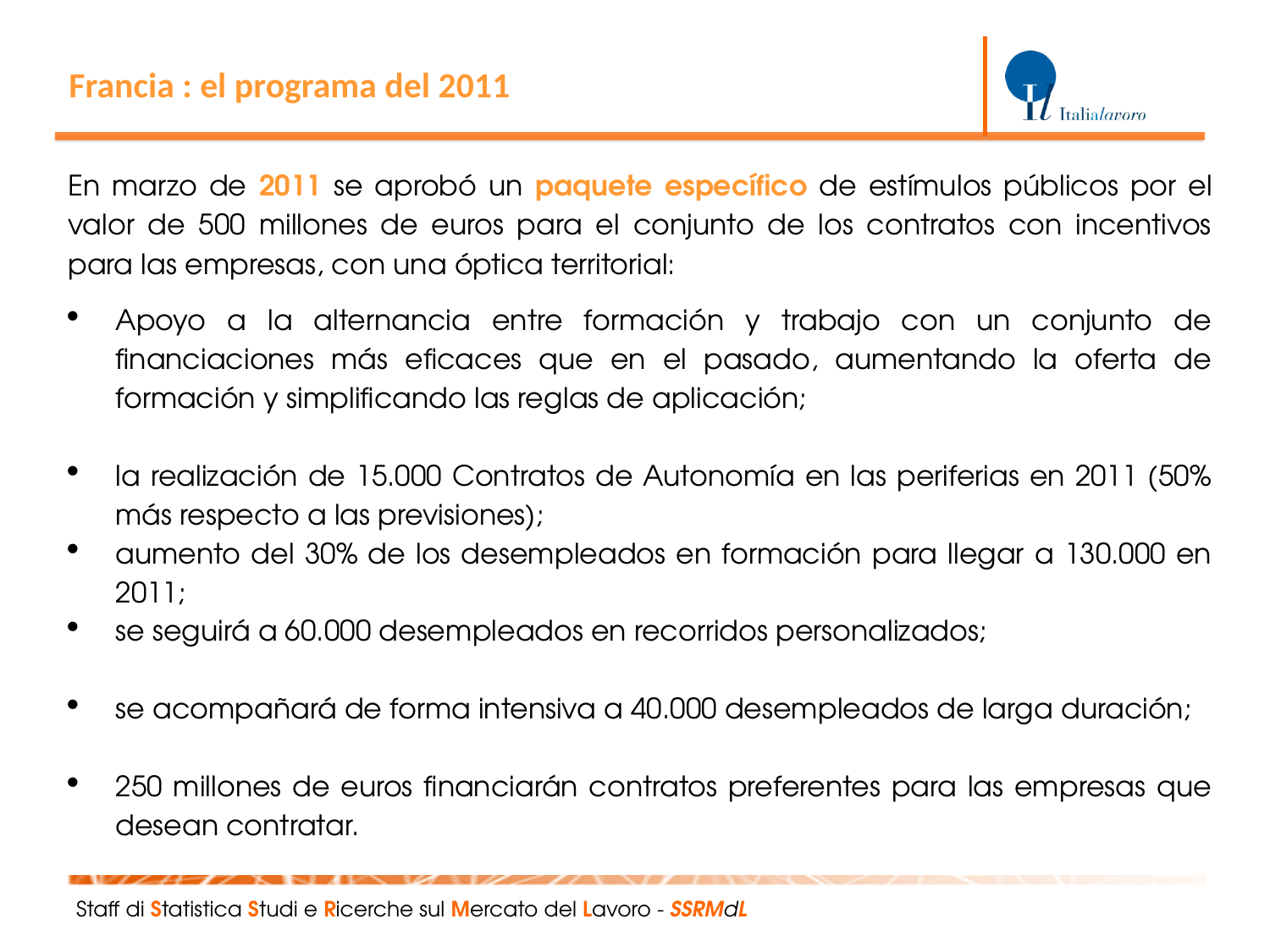

Francia : el programa del 2011
En marzo de 2011 se aprobó un paquete específico de estímulos públicos por el valor de 500 millones de euros para el conjunto de los contratos con incentivos para las empresas, con una óptica territorial:
Apoyo a la alternancia entre formación y trabajo con un conjunto de financiaciones más eficaces que en el pasado, aumentando la oferta de formación y simplificando las reglas de aplicación;

la realización de 15.000 Contratos de Autonomía en las periferias en 2011 (50% más respecto a las previsiones);
aumento del 30% de los desempleados en formación para llegar a 130.000 en 2011;
se seguirá a 60.000 desempleados en recorridos personalizados;

se acompañará de forma intensiva a 40.000 desempleados de larga duración;

250 millones de euros financiarán contratos preferentes para las empresas que desean contratar.
Staff di Statistica Studi e Ricerche sul Mercato del Lavoro - SSRMdL